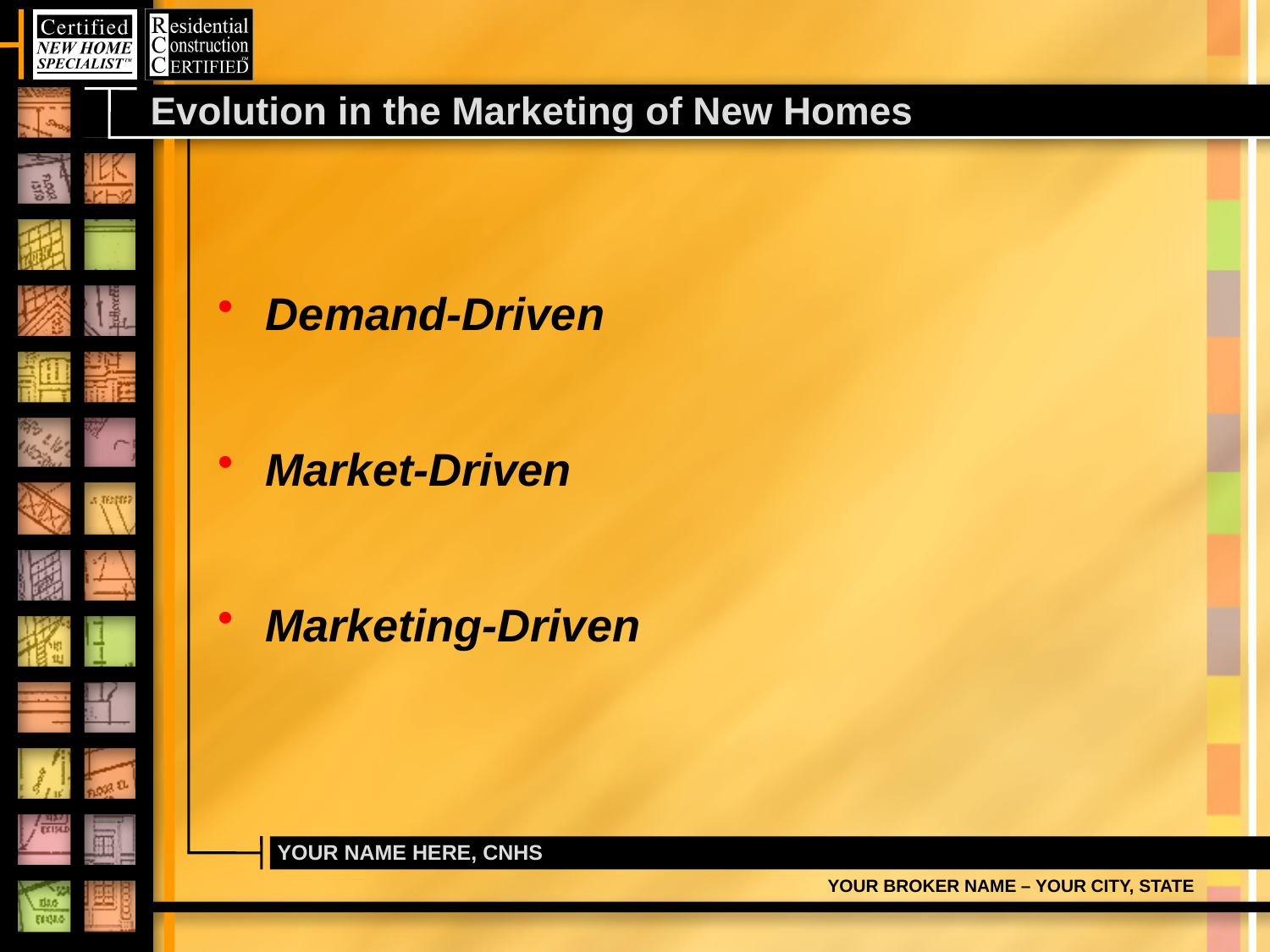

# Evolution in the Marketing of New Homes
Demand-Driven

Market-Driven

Marketing-Driven
YOUR NAME HERE, CNHS